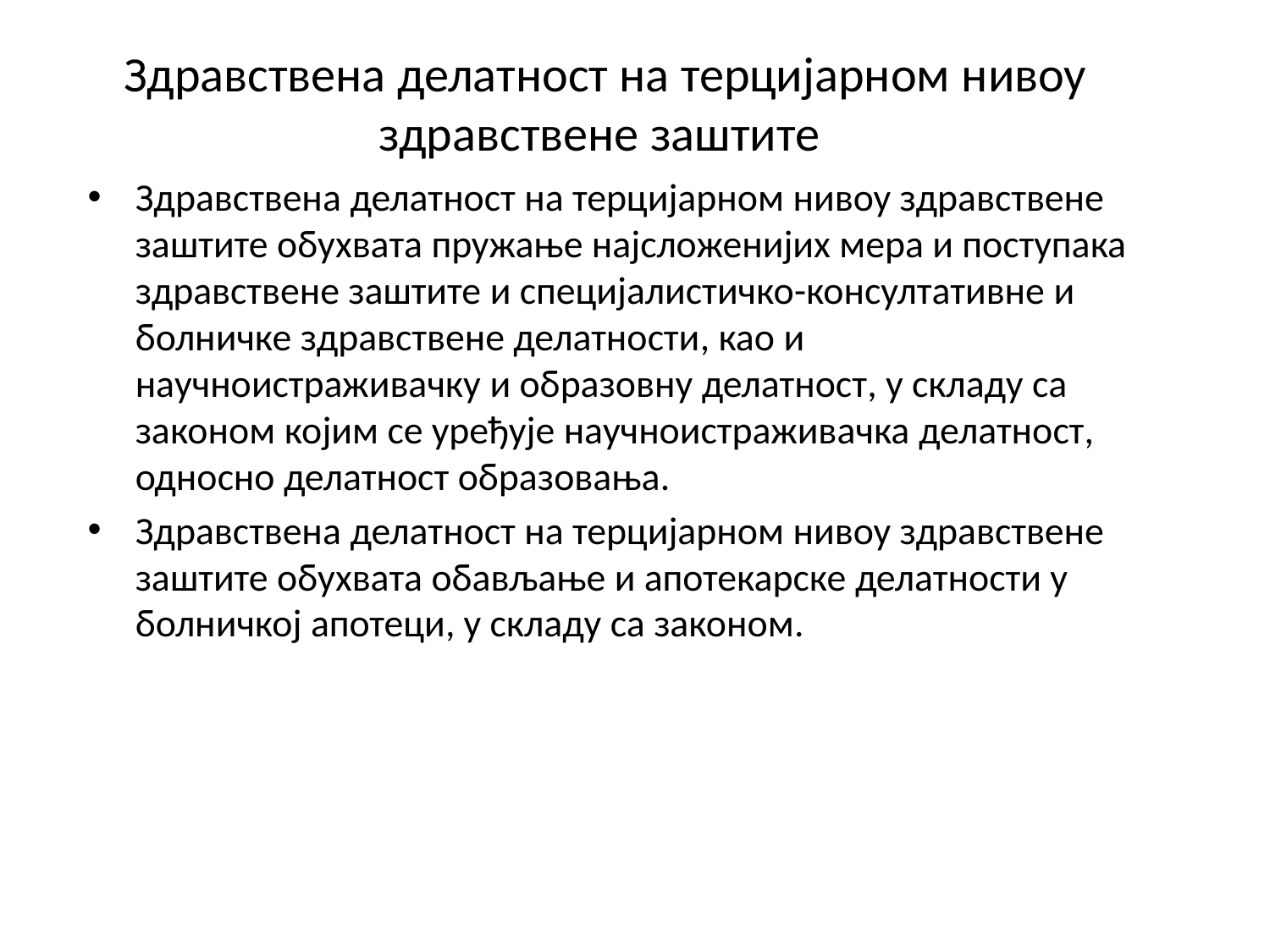

# Здравствена делатност на терцијарном нивоу здравствене заштите
Здравствена делатност на терцијарном нивоу здравствене заштите обухвата пружање најсложенијих мера и поступака здравствене заштите и специјалистичко-консултативне и болничке здравствене делатности, као и научноистраживачку и образовну делатност, у складу са законом којим се уређује научноистраживачка делатност, односно делатност образовања.
Здравствена делатност на терцијарном нивоу здравствене заштите обухвата обављање и апотекарске делатности у болничкој апотеци, у складу са законом.